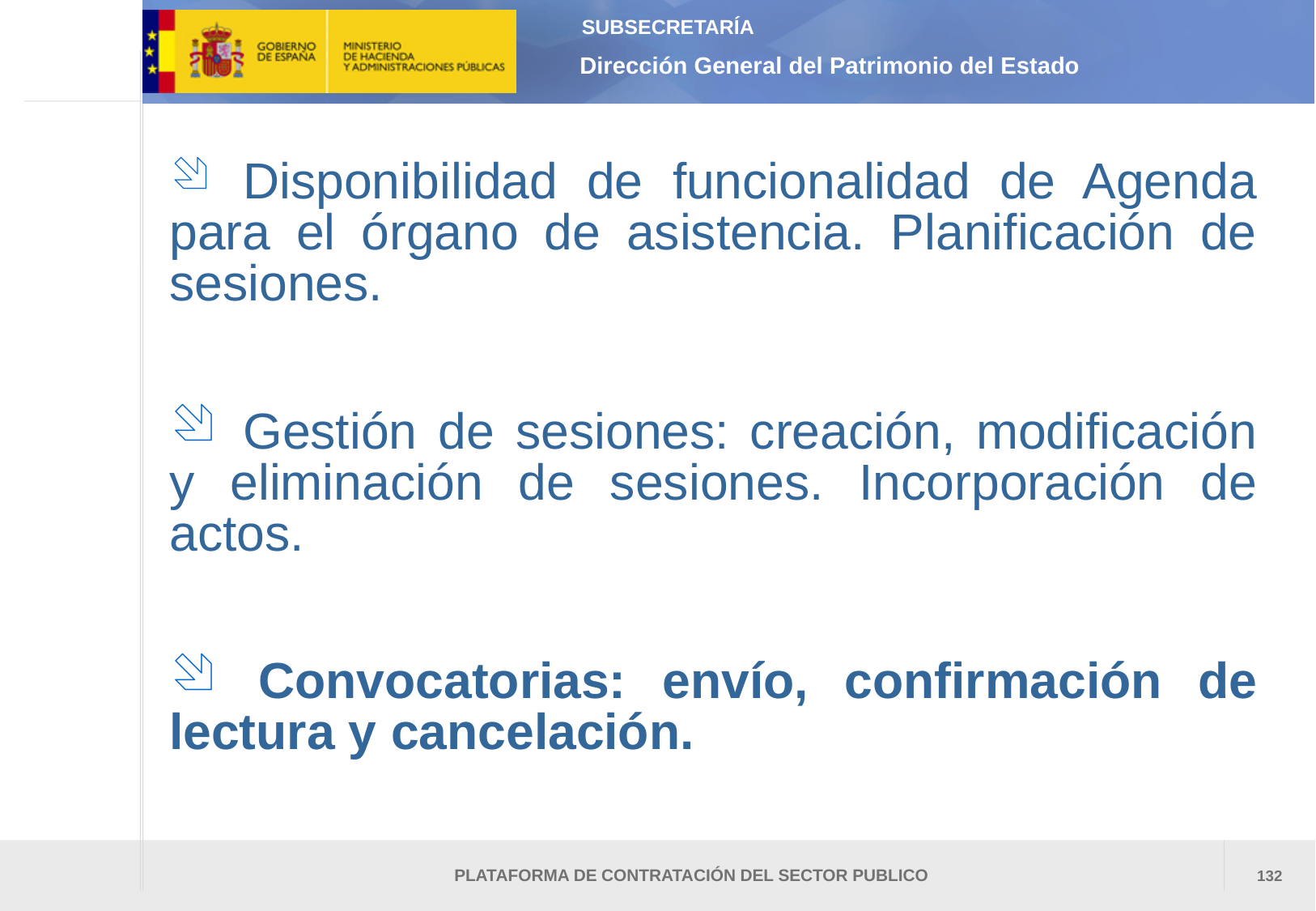

Disponibilidad de funcionalidad de Agenda para el órgano de asistencia. Planificación de sesiones.

 Gestión de sesiones: creación, modificación y eliminación de sesiones. Incorporación de actos.

 Convocatorias: envío, confirmación de lectura y cancelación.